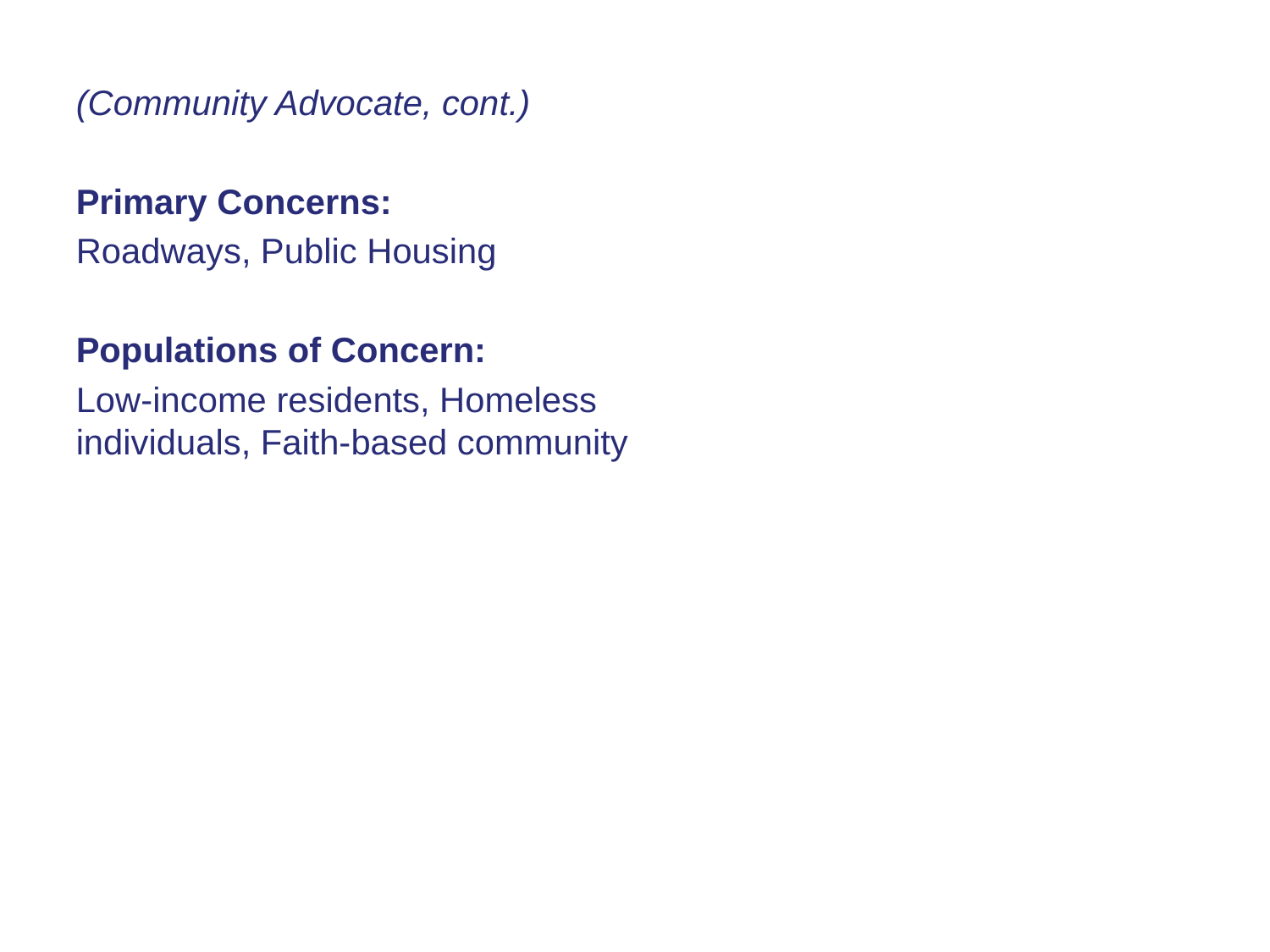

(Community Advocate, cont.)

Primary Concerns:
Roadways, Public Housing

Populations of Concern:
Low-income residents, Homeless individuals, Faith-based community